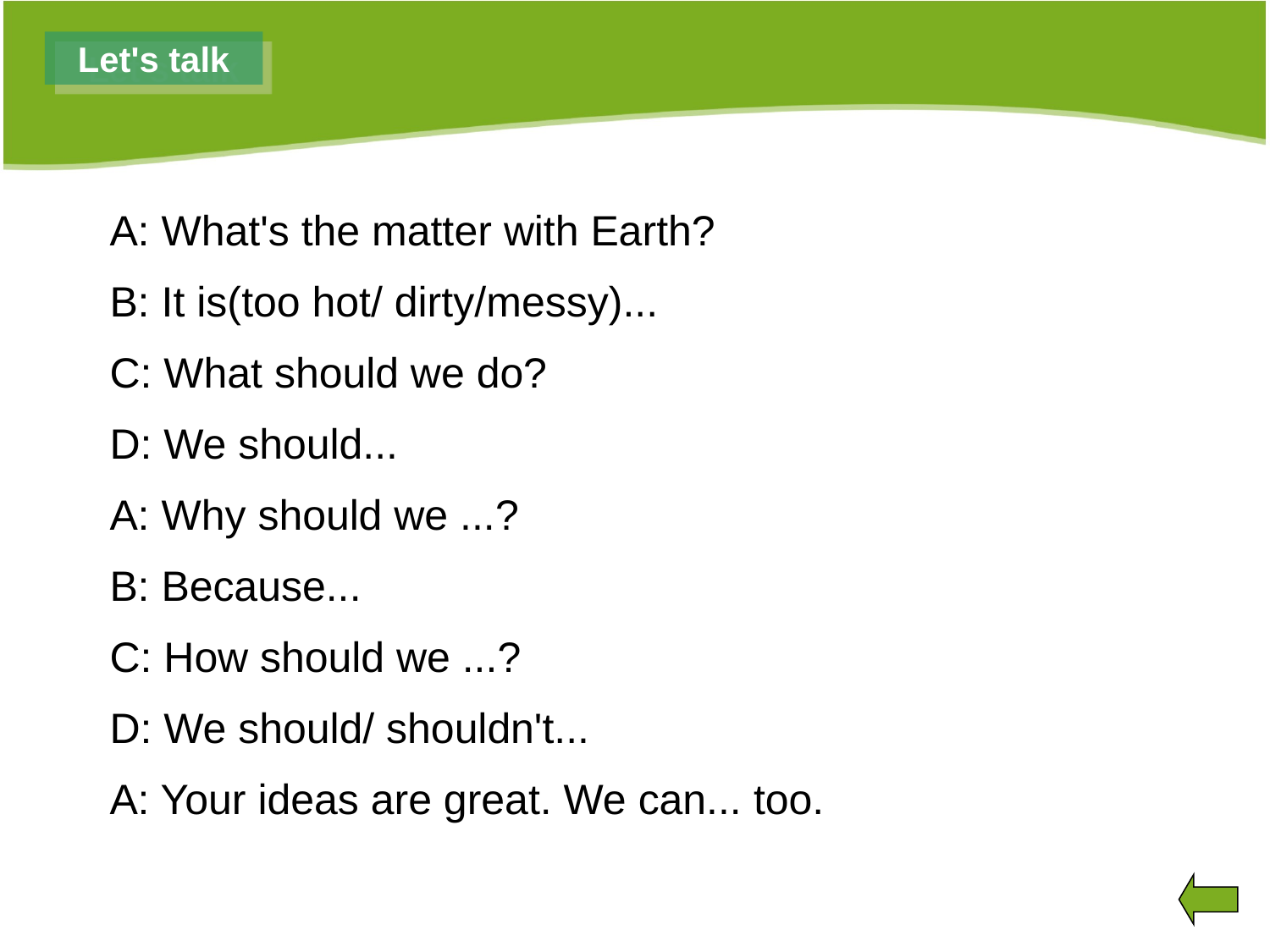

Let's talk
A: What's the matter with Earth?
B: It is(too hot/ dirty/messy)...
C: What should we do?
D: We should...
A: Why should we ...?
B: Because...
C: How should we ...?
D: We should/ shouldn't...
A: Your ideas are great. We can... too.